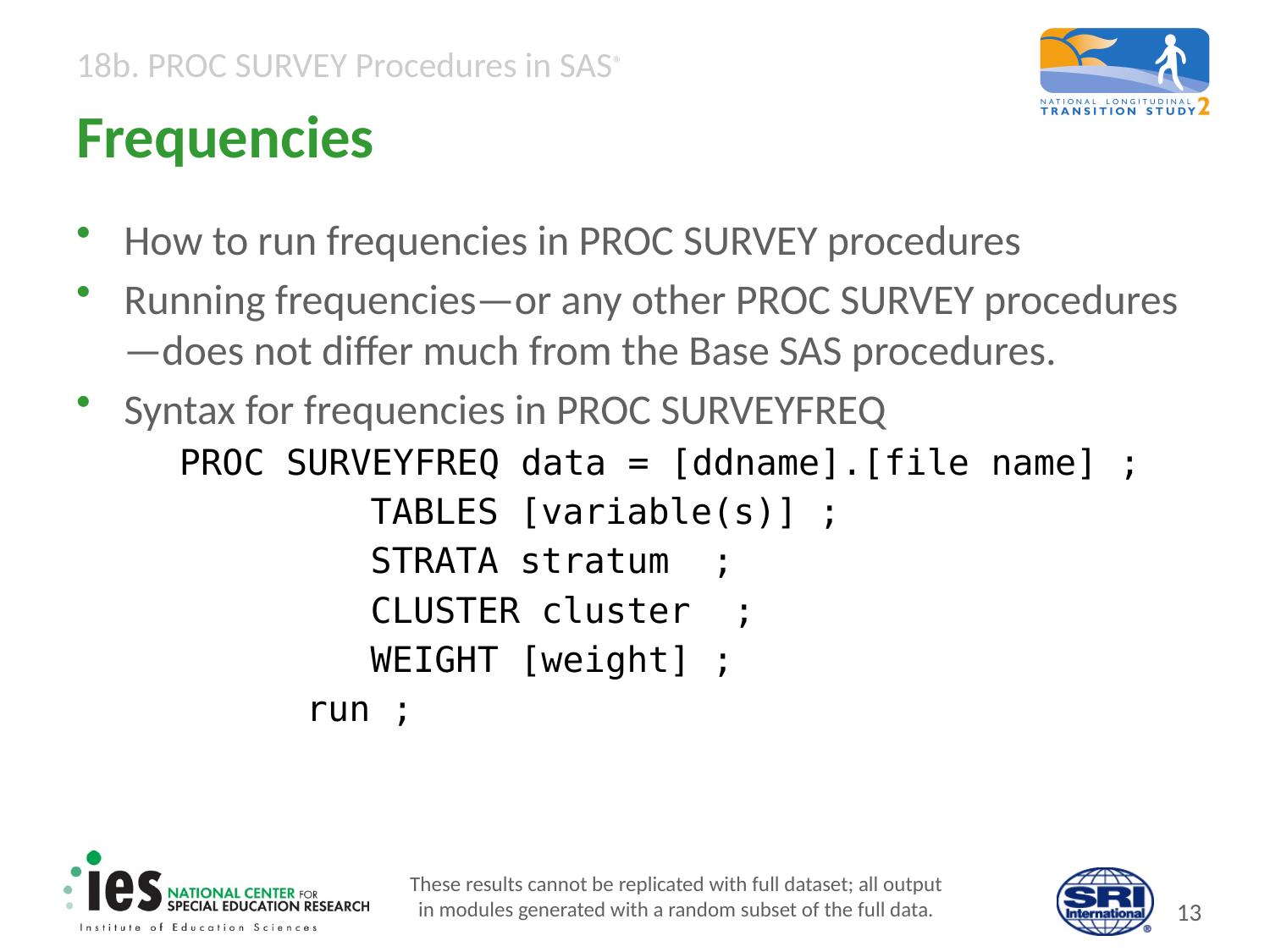

# Frequencies
How to run frequencies in PROC SURVEY procedures
Running frequencies—or any other PROC SURVEY procedures—does not differ much from the Base SAS procedures.
Syntax for frequencies in PROC SURVEYFREQ
	PROC SURVEYFREQ data = [ddname].[file name] ;
 		   TABLES [variable(s)] ;
 		   STRATA stratum  ;
 		   CLUSTER cluster  ;
 		   WEIGHT [weight] ;
		run ;
These results cannot be replicated with full dataset; all output
in modules generated with a random subset of the full data.
13